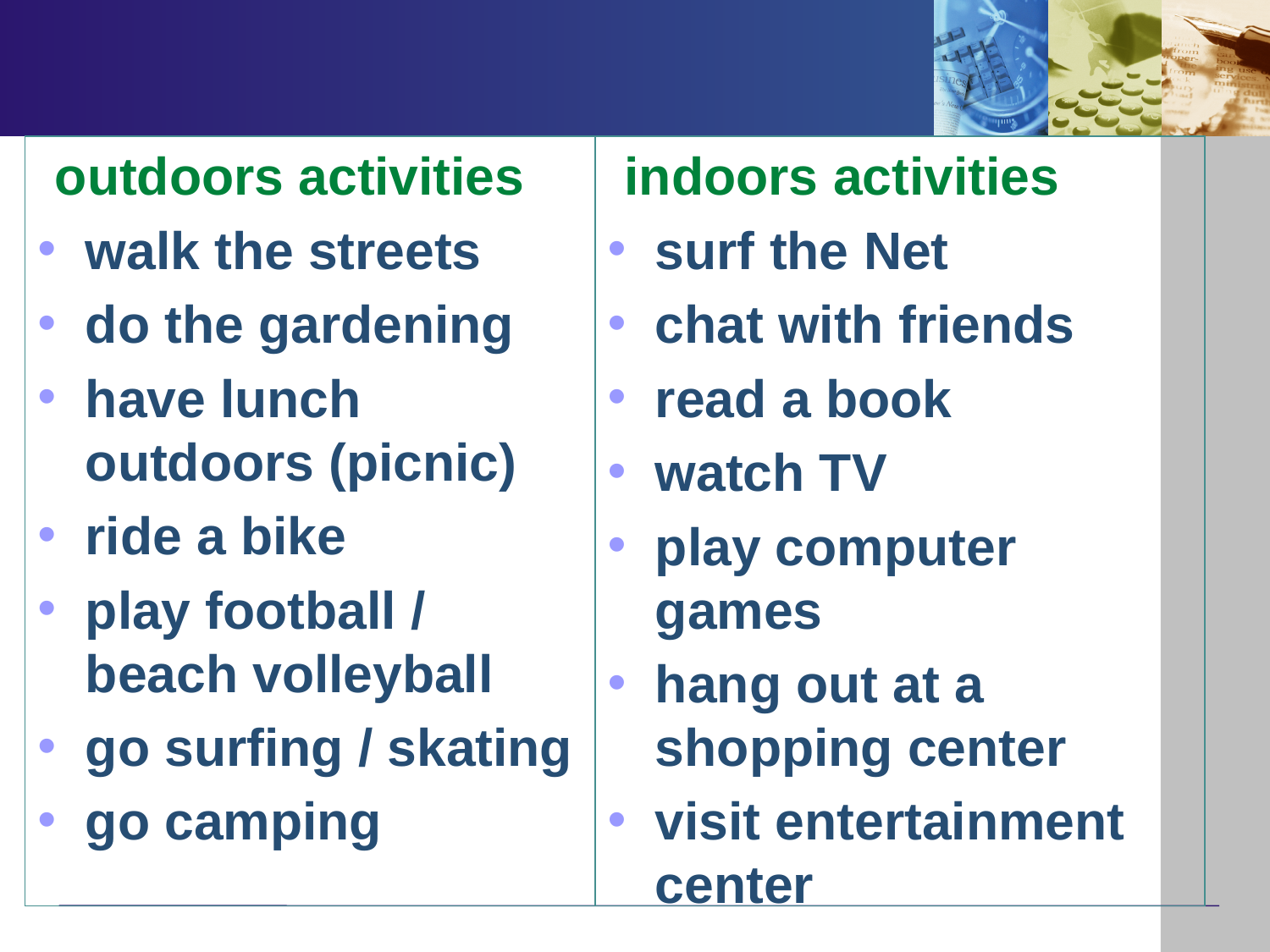

#
 outdoors activities
walk the streets
do the gardening
have lunch outdoors (picnic)
ride a bike
play football / beach volleyball
go surfing / skating
go camping

 indoors activities
surf the Net
chat with friends
read a book
watch TV
play computer games
hang out at a  shopping center
visit entertainment center